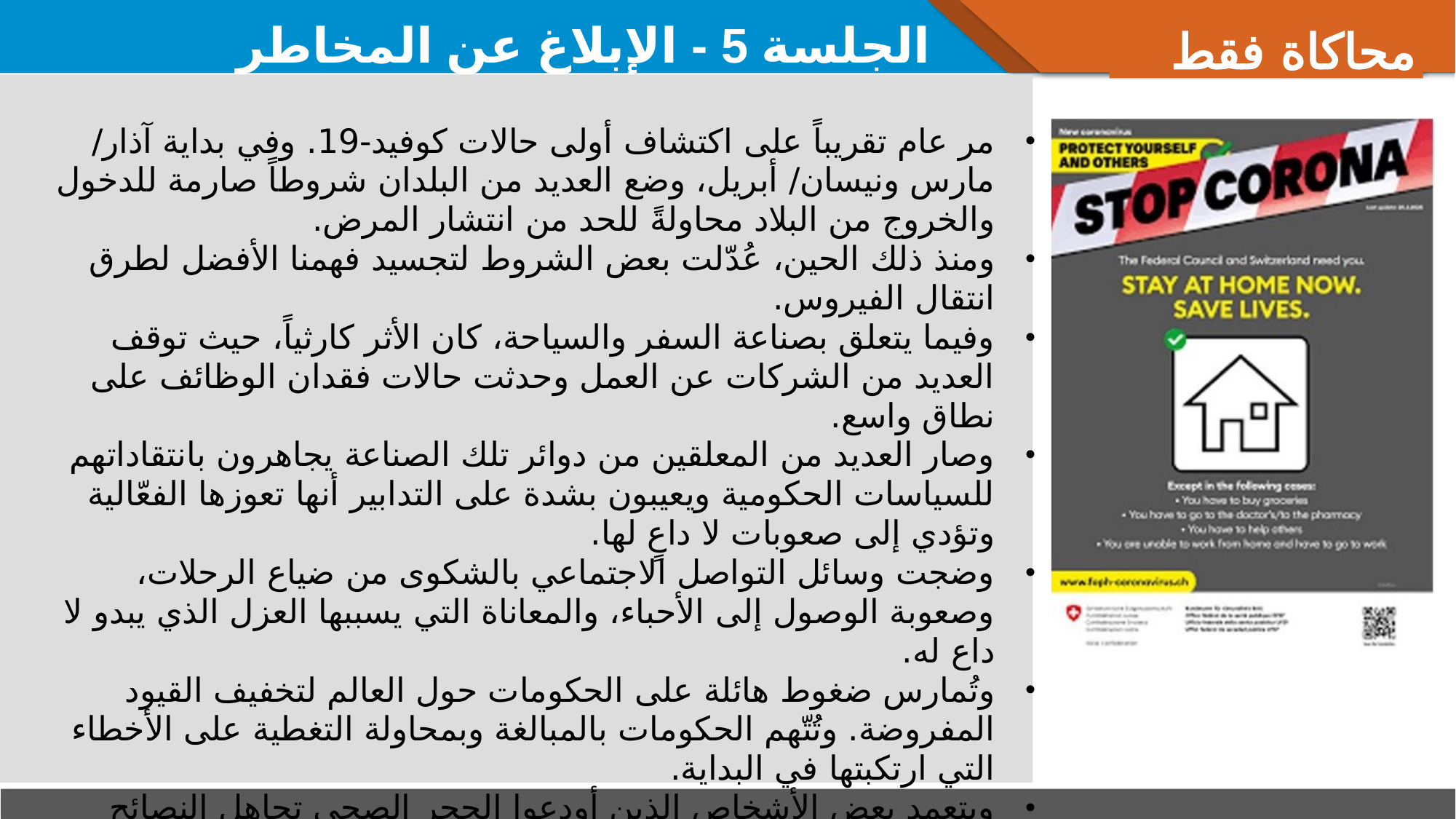

محاكاة فقط
# الجلسة 5 - الإبلاغ عن المخاطر

مر عام تقريباً على اكتشاف أولى حالات كوفيد-19. وفي بداية آذار/ مارس ونيسان/ أبريل، وضع العديد من البلدان شروطاً صارمة للدخول والخروج من البلاد محاولةً للحد من انتشار المرض.
ومنذ ذلك الحين، عُدّلت بعض الشروط لتجسيد فهمنا الأفضل لطرق انتقال الفيروس.
وفيما يتعلق بصناعة السفر والسياحة، كان الأثر كارثياً، حيث توقف العديد من الشركات عن العمل وحدثت حالات فقدان الوظائف على نطاق واسع.
وصار العديد من المعلقين من دوائر تلك الصناعة يجاهرون بانتقاداتهم للسياسات الحكومية ويعيبون بشدة على التدابير أنها تعوزها الفعّالية وتؤدي إلى صعوبات لا داعٍ لها.
وضجت وسائل التواصل الاجتماعي بالشكوى من ضياع الرحلات، وصعوبة الوصول إلى الأحباء، والمعاناة التي يسببها العزل الذي يبدو لا داع له.
وتُمارس ضغوط هائلة على الحكومات حول العالم لتخفيف القيود المفروضة. وتُتّهم الحكومات بالمبالغة وبمحاولة التغطية على الأخطاء التي ارتكبتها في البداية.
ويتعمد بعض الأشخاص الذين أودعوا الحجر الصحي تجاهل النصائح والشروط معتقدين أن فرص اكتشاف أمرهم ضعيفة للغاية وأن تصرفاتهم الشخصية لن تُحدث أي أثر على انتشار المرض.